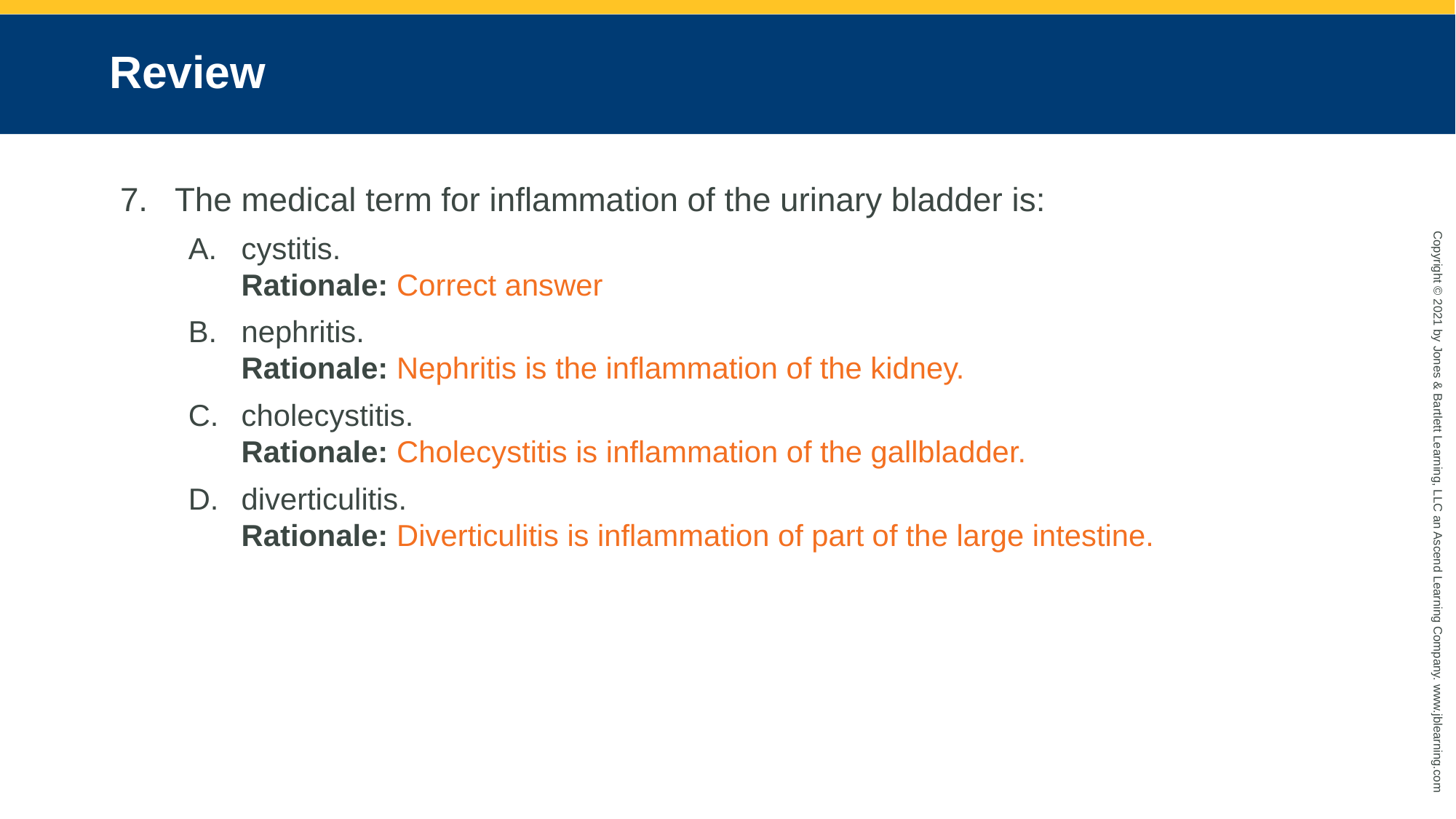

# Review
The medical term for inflammation of the urinary bladder is:
cystitis.
Rationale: Correct answer
nephritis.
Rationale: Nephritis is the inflammation of the kidney.
cholecystitis.
Rationale: Cholecystitis is inflammation of the gallbladder.
diverticulitis.
Rationale: Diverticulitis is inflammation of part of the large intestine.